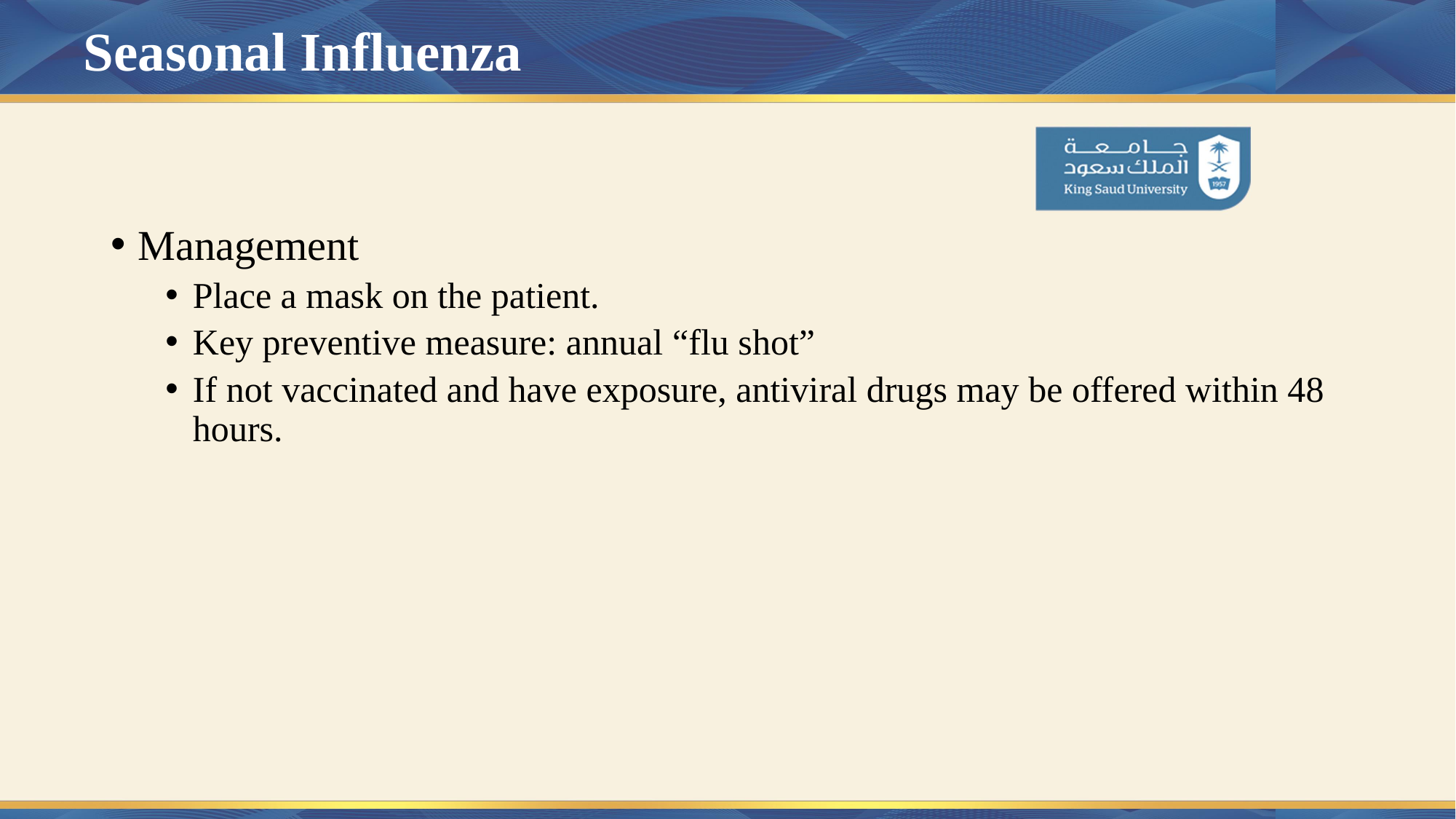

# Seasonal Influenza
Management
Place a mask on the patient.
Key preventive measure: annual “flu shot”
If not vaccinated and have exposure, antiviral drugs may be offered within 48 hours.